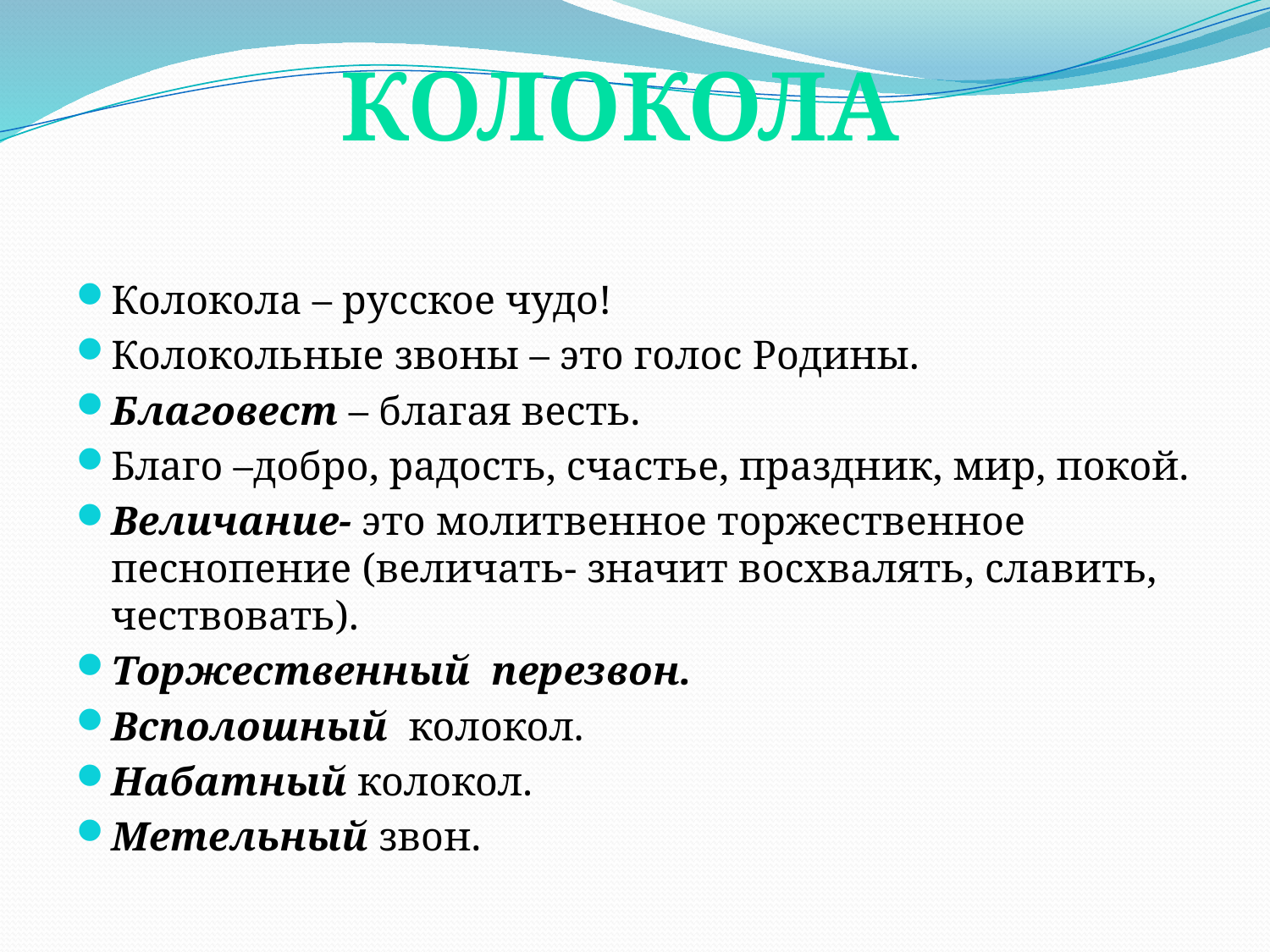

Колокола
Колокола – русское чудо!
Колокольные звоны – это голос Родины.
Благовест – благая весть.
Благо –добро, радость, счастье, праздник, мир, покой.
Величание- это молитвенное торжественное песнопение (величать- значит восхвалять, славить, чествовать).
Торжественный  перезвон.
Всполошный  колокол.
Набатный колокол.
Метельный звон.